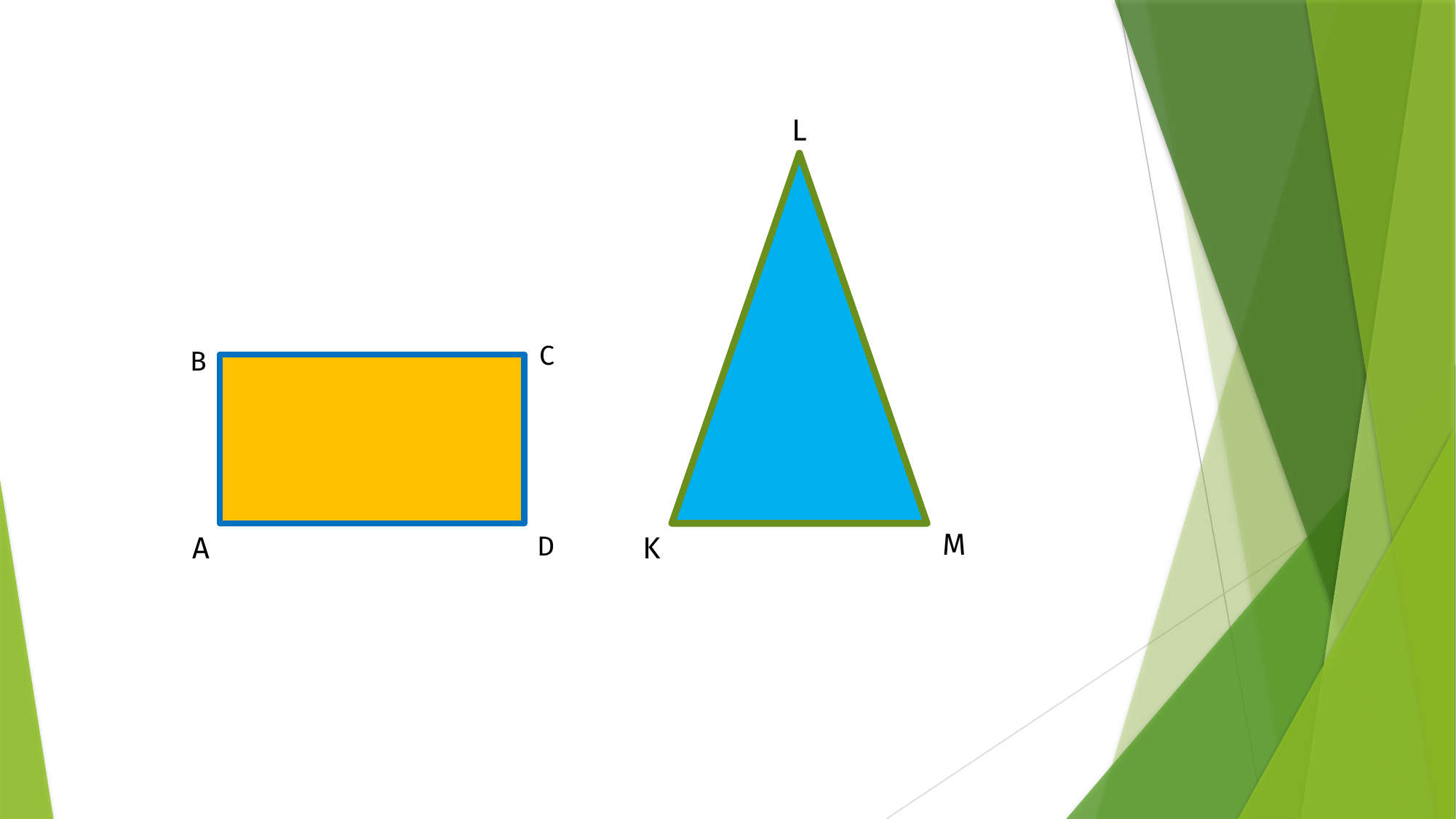

L

C
B

M
A
D
K